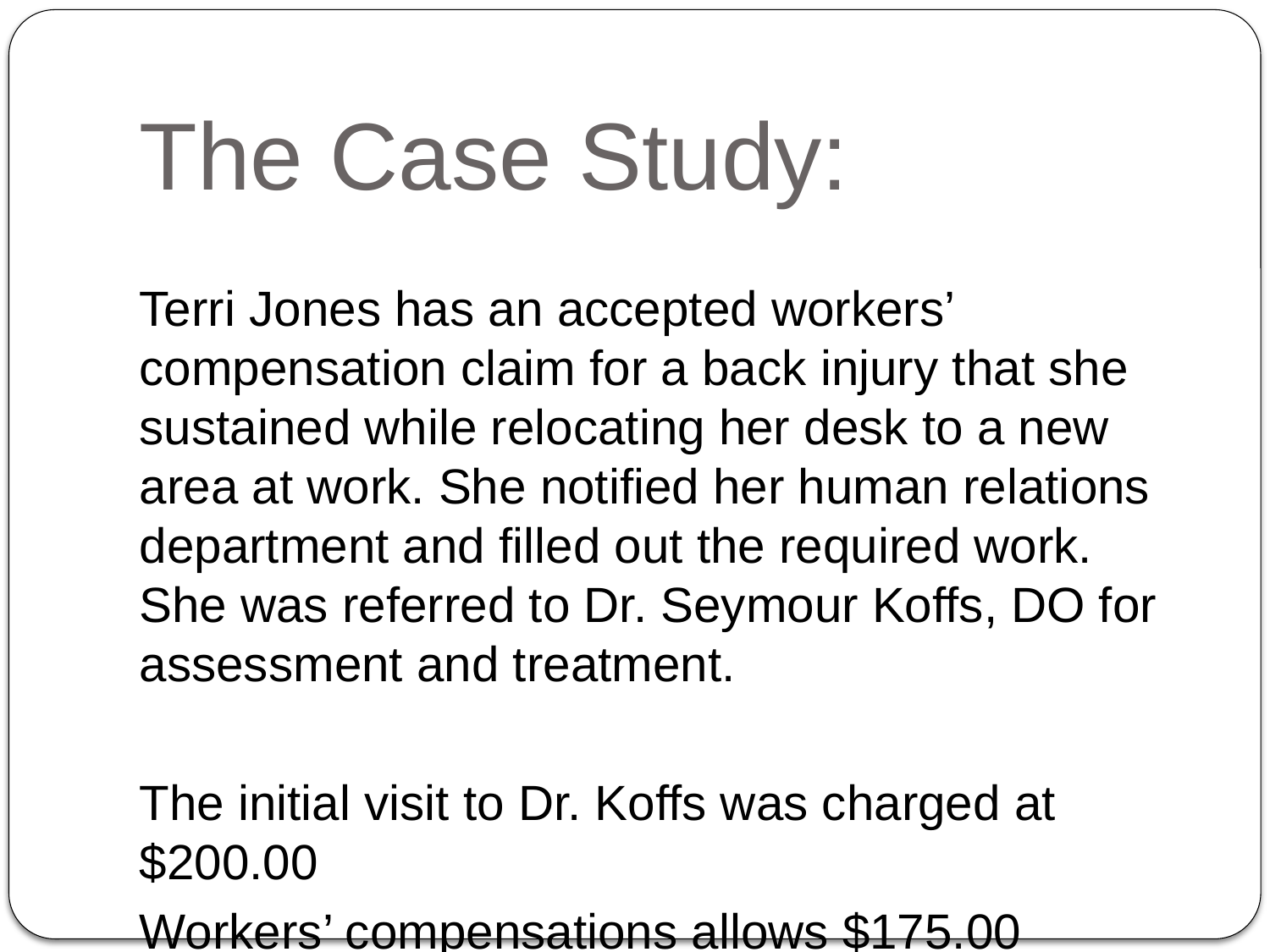

# The Case Study:

Terri Jones has an accepted workers’ compensation claim for a back injury that she sustained while relocating her desk to a new area at work. She notified her human relations department and filled out the required work. She was referred to Dr. Seymour Koffs, DO for assessment and treatment.

The initial visit to Dr. Koffs was charged at $200.00
Workers’ compensations allows $175.00